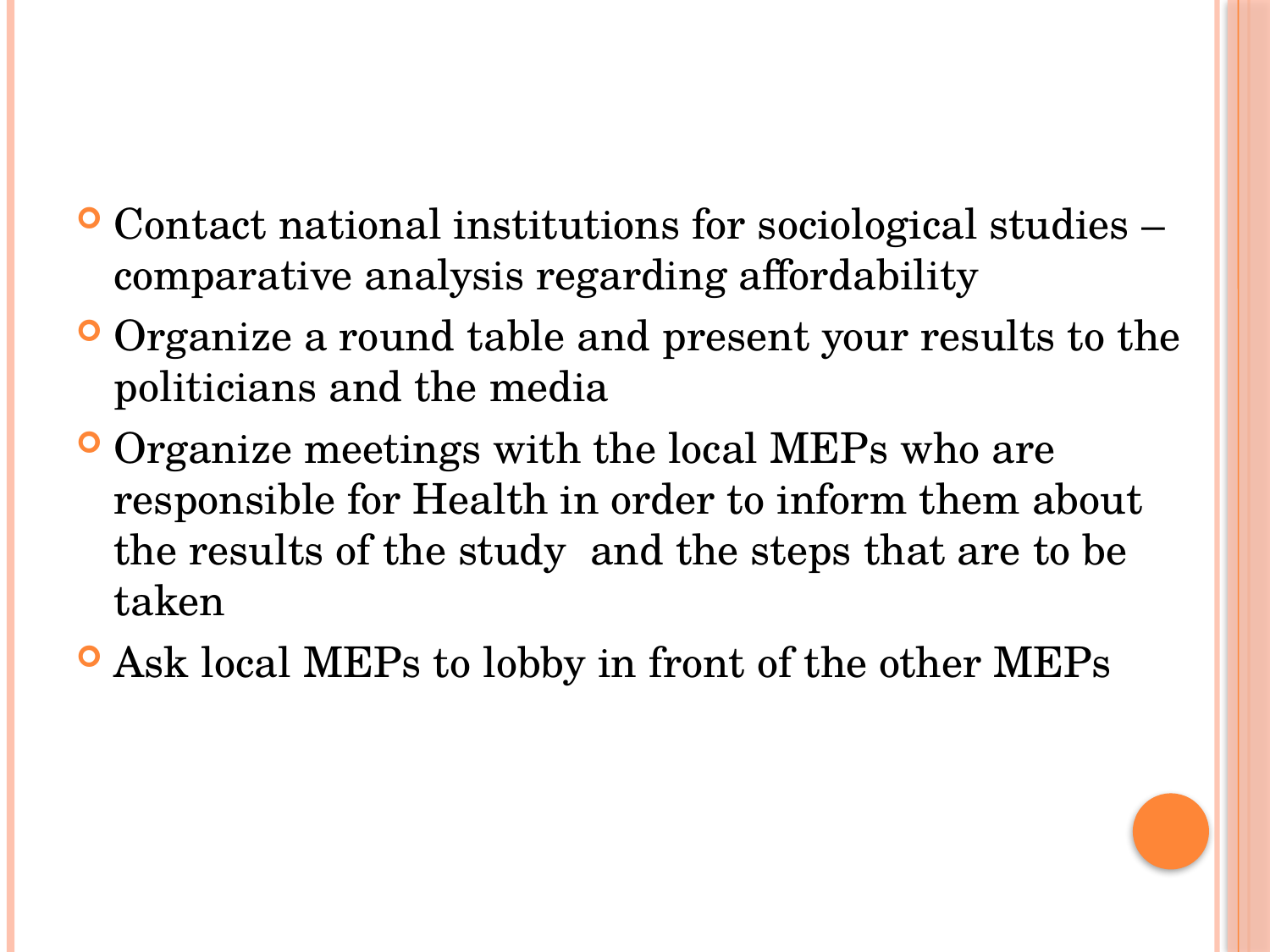

#
Contact national institutions for sociological studies – comparative analysis regarding affordability
Organize a round table and present your results to the politicians and the media
Organize meetings with the local MEPs who are responsible for Health in order to inform them about the results of the study  and the steps that are to be taken
Ask local MEPs to lobby in front of the other MEPs